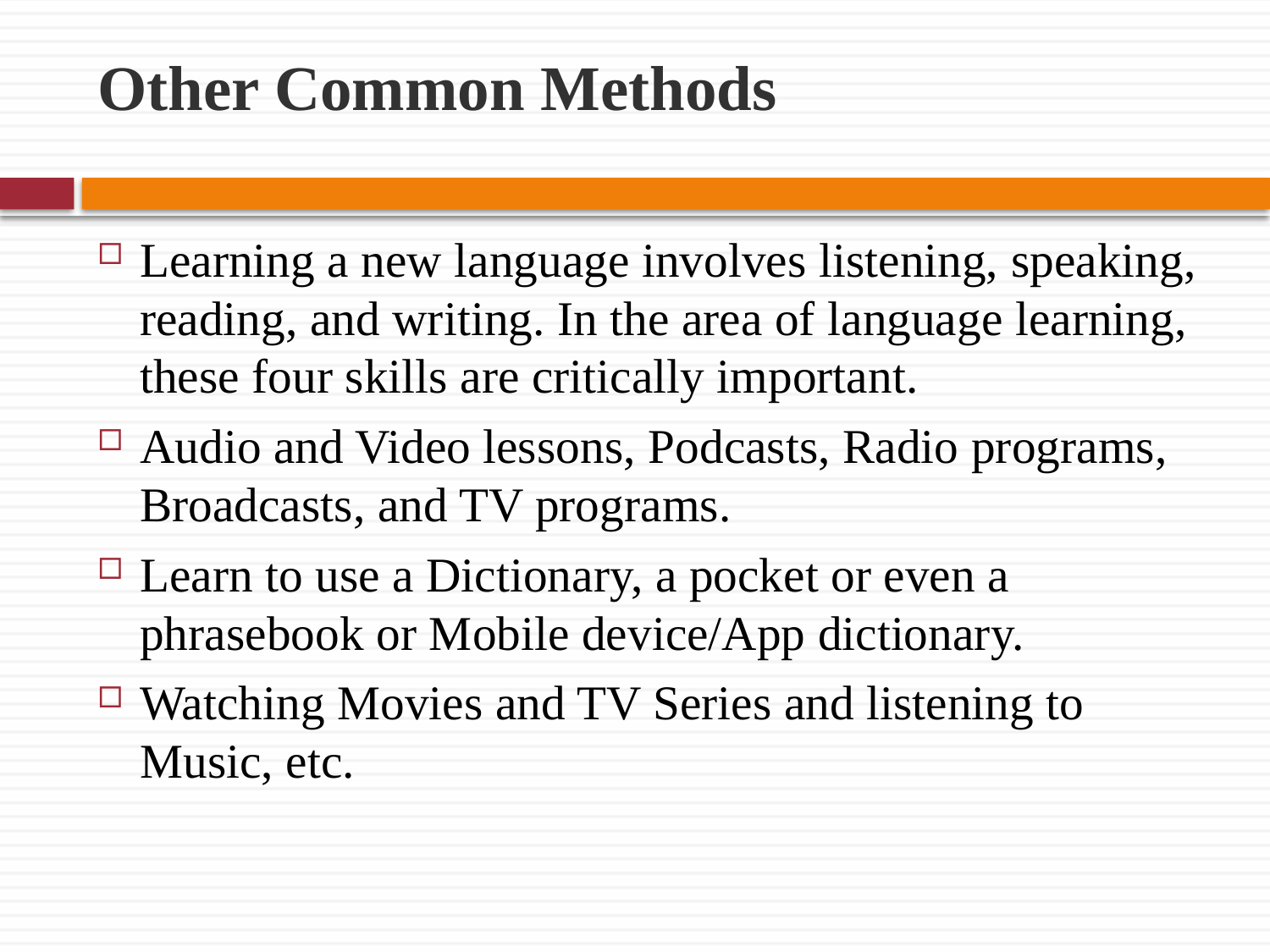

# Other Common Methods
Learning a new language involves listening, speaking, reading, and writing. In the area of language learning, these four skills are critically important.
Audio and Video lessons, Podcasts, Radio programs, Broadcasts, and TV programs.
Learn to use a Dictionary, a pocket or even a phrasebook or Mobile device/App dictionary.
Watching Movies and TV Series and listening to Music, etc.